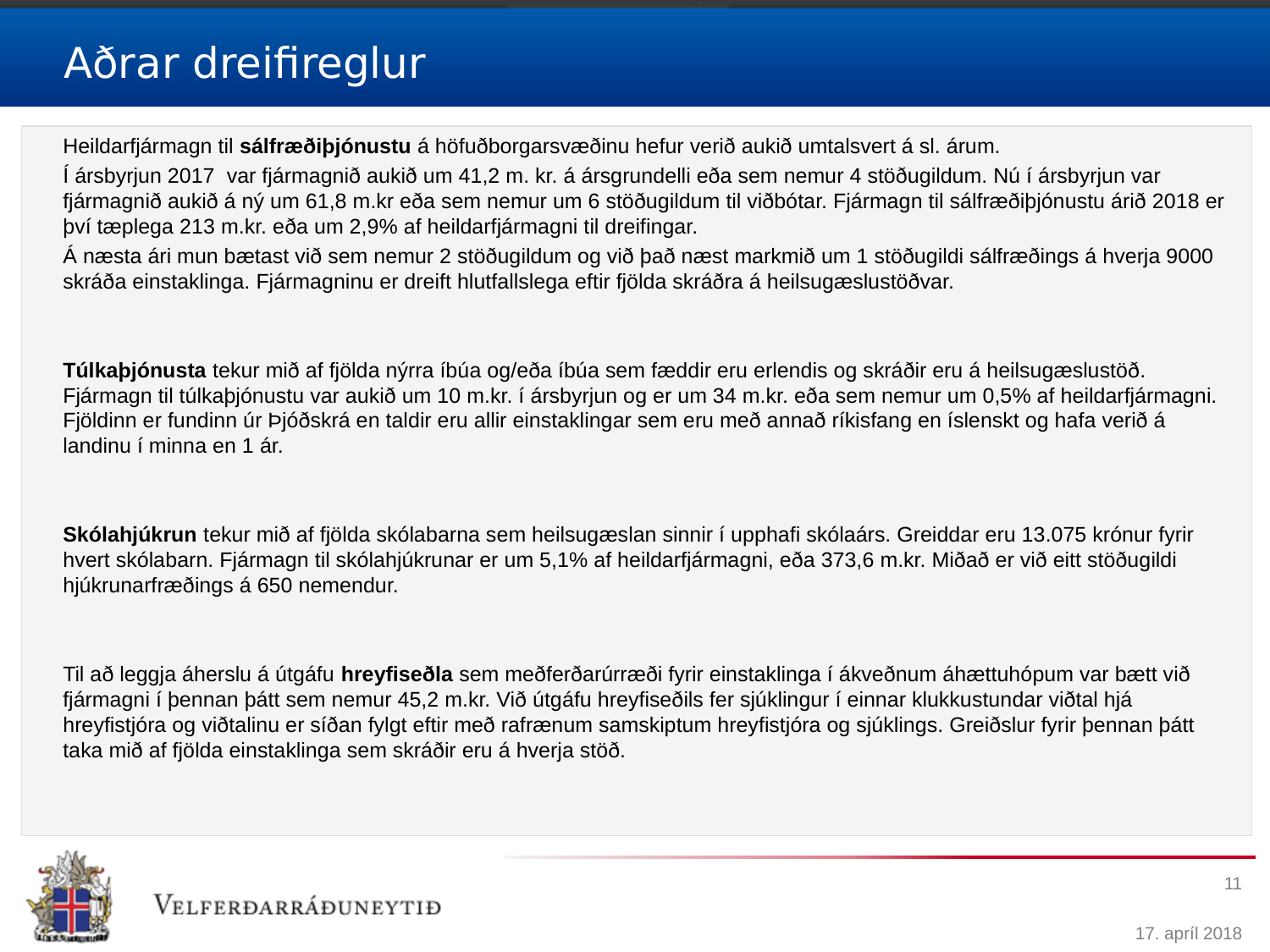

# Aðrar dreifireglur
Heildarfjármagn til sálfræðiþjónustu á höfuðborgarsvæðinu hefur verið aukið umtalsvert á sl. árum.
Í ársbyrjun 2017  var fjármagnið aukið um 41,2 m. kr. á ársgrundelli eða sem nemur 4 stöðugildum. Nú í ársbyrjun var fjármagnið aukið á ný um 61,8 m.kr eða sem nemur um 6 stöðugildum til viðbótar. Fjármagn til sálfræðiþjónustu árið 2018 er því tæplega 213 m.kr. eða um 2,9% af heildarfjármagni til dreifingar.
Á næsta ári mun bætast við sem nemur 2 stöðugildum og við það næst markmið um 1 stöðugildi sálfræðings á hverja 9000 skráða einstaklinga. Fjármagninu er dreift hlutfallslega eftir fjölda skráðra á heilsugæslustöðvar.

Túlkaþjónusta tekur mið af fjölda nýrra íbúa og/eða íbúa sem fæddir eru erlendis og skráðir eru á heilsugæslustöð. Fjármagn til túlkaþjónustu var aukið um 10 m.kr. í ársbyrjun og er um 34 m.kr. eða sem nemur um 0,5% af heildarfjármagni. Fjöldinn er fundinn úr Þjóðskrá en taldir eru allir einstaklingar sem eru með annað ríkisfang en íslenskt og hafa verið á landinu í minna en 1 ár.

Skólahjúkrun tekur mið af fjölda skólabarna sem heilsugæslan sinnir í upphafi skólaárs. Greiddar eru 13.075 krónur fyrir hvert skólabarn. Fjármagn til skólahjúkrunar er um 5,1% af heildarfjármagni, eða 373,6 m.kr. Miðað er við eitt stöðugildi hjúkrunarfræðings á 650 nemendur.

Til að leggja áherslu á útgáfu hreyfiseðla sem meðferðarúrræði fyrir einstaklinga í ákveðnum áhættuhópum var bætt við fjármagni í þennan þátt sem nemur 45,2 m.kr. Við útgáfu hreyfiseðils fer sjúklingur í einnar klukkustundar viðtal hjá hreyfistjóra og viðtalinu er síðan fylgt eftir með rafrænum samskiptum hreyfistjóra og sjúklings. Greiðslur fyrir þennan þátt taka mið af fjölda einstaklinga sem skráðir eru á hverja stöð.

11
17. apríl 2018